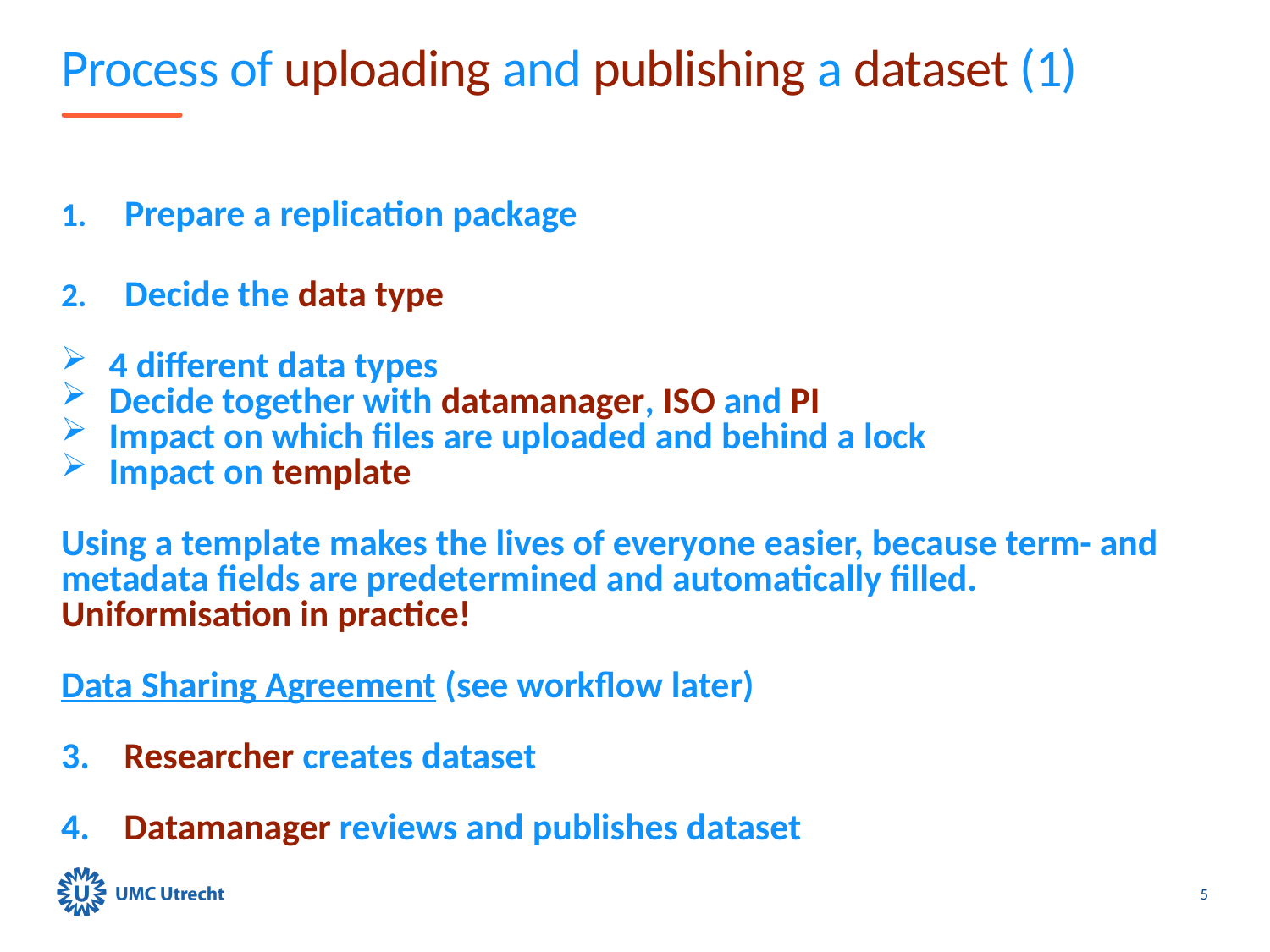

# Process of uploading and publishing a dataset (1)
Prepare a replication package
Decide the data type
4 different data types
Decide together with datamanager, ISO and PI
Impact on which files are uploaded and behind a lock
Impact on template

Using a template makes the lives of everyone easier, because term- and metadata fields are predetermined and automatically filled. Uniformisation in practice!

Data Sharing Agreement (see workflow later)

3.    Researcher creates dataset

4.    Datamanager reviews and publishes dataset
5